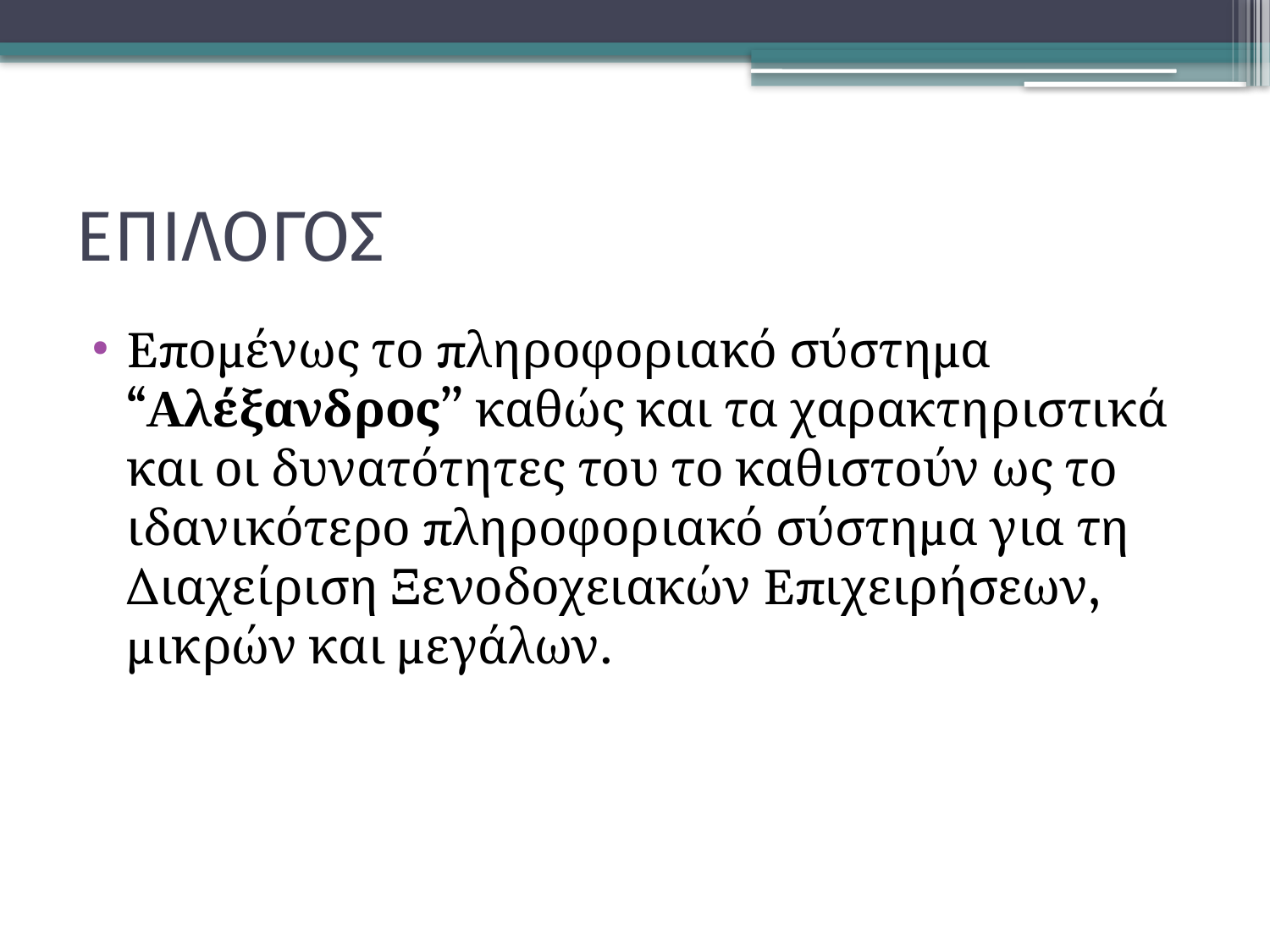

# ΕΠΙΛΟΓΟΣ
Επομένως το πληροφοριακό σύστημα “Aλέξανδρος’’ καθώς και τα χαρακτηριστικά και οι δυνατότητες του το καθιστούν ως το ιδανικότερο πληροφοριακό σύστημα για τη Διαχείριση Ξενοδοχειακών Επιχειρήσεων, μικρών και μεγάλων.